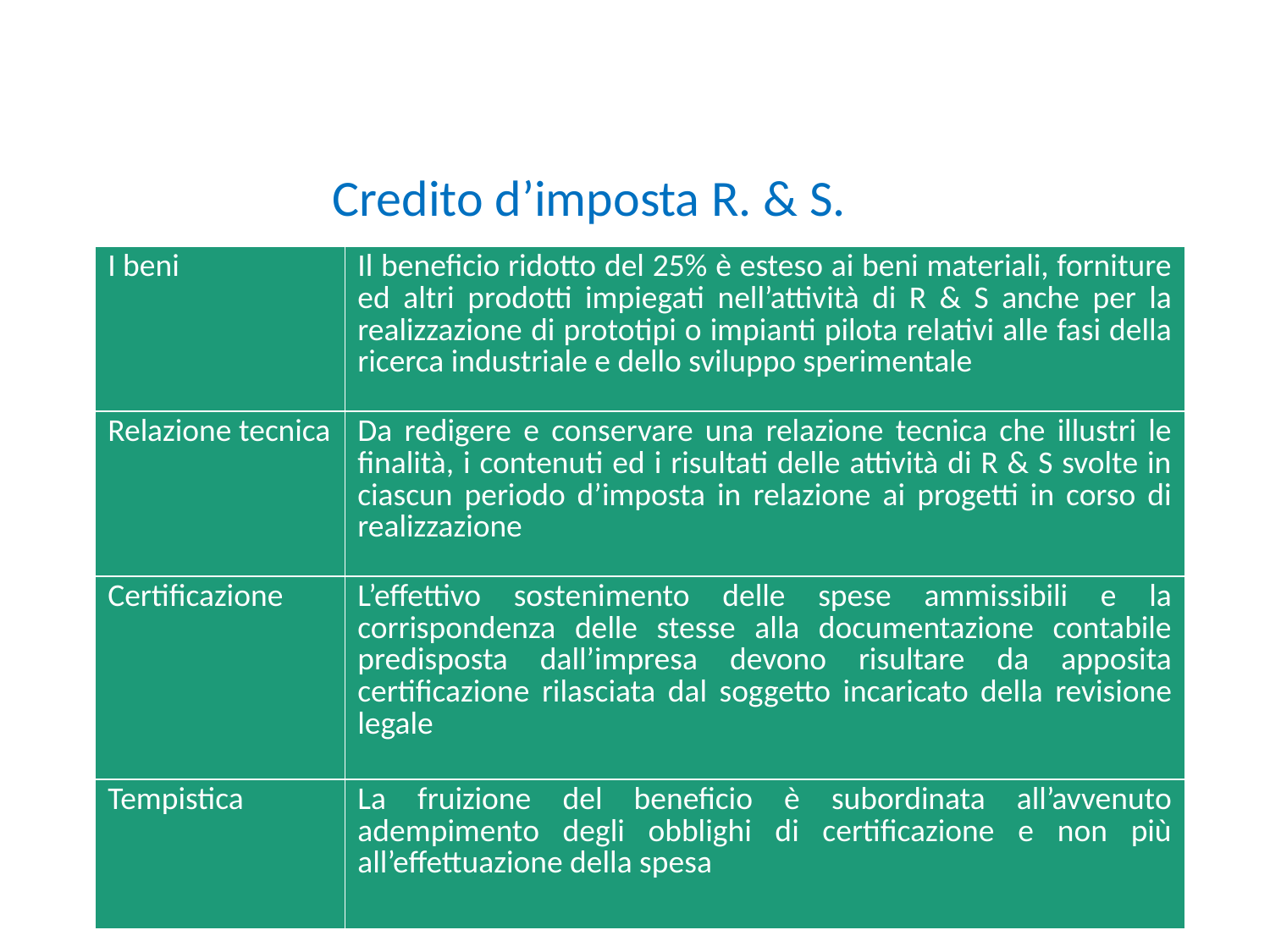

# Credito d’imposta R. & S.
| I beni | Il beneficio ridotto del 25% è esteso ai beni materiali, forniture ed altri prodotti impiegati nell’attività di R & S anche per la realizzazione di prototipi o impianti pilota relativi alle fasi della ricerca industriale e dello sviluppo sperimentale |
| --- | --- |
| Relazione tecnica | Da redigere e conservare una relazione tecnica che illustri le finalità, i contenuti ed i risultati delle attività di R & S svolte in ciascun periodo d’imposta in relazione ai progetti in corso di realizzazione |
| Certificazione | L’effettivo sostenimento delle spese ammissibili e la corrispondenza delle stesse alla documentazione contabile predisposta dall’impresa devono risultare da apposita certificazione rilasciata dal soggetto incaricato della revisione legale |
| Tempistica | La fruizione del beneficio è subordinata all’avvenuto adempimento degli obblighi di certificazione e non più all’effettuazione della spesa |

92